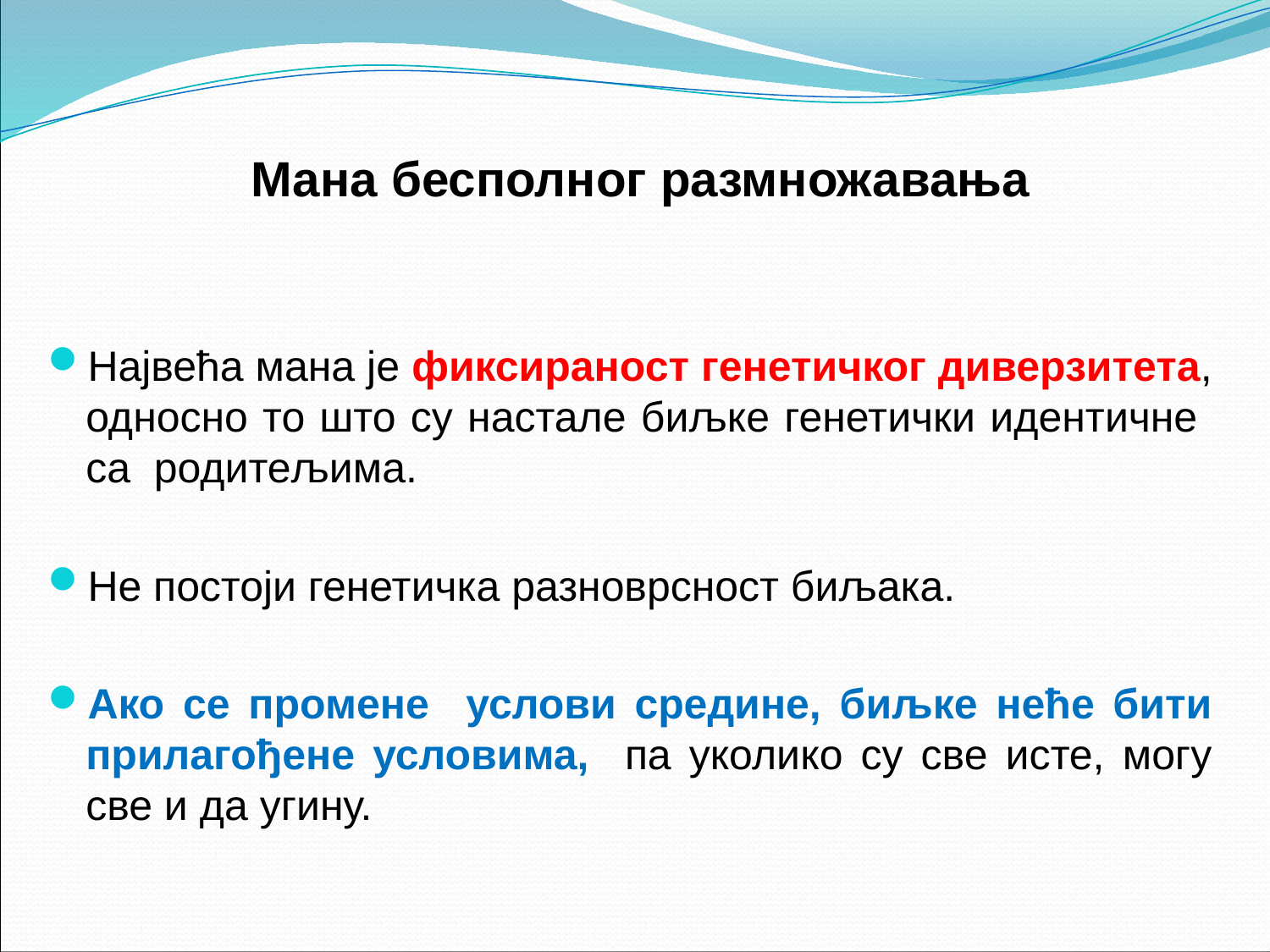

# Мана бесполног размножавања

Највећа мана је фиксираност генетичког диверзитета, односно то што су настале биљке генетички идентичне  са  родитељима.

Не постоји генетичка разноврсност биљака.

Ако се промене  услови средине, биљке неће бити прилагођене условима,  па уколико су све исте, могу све и да угину.